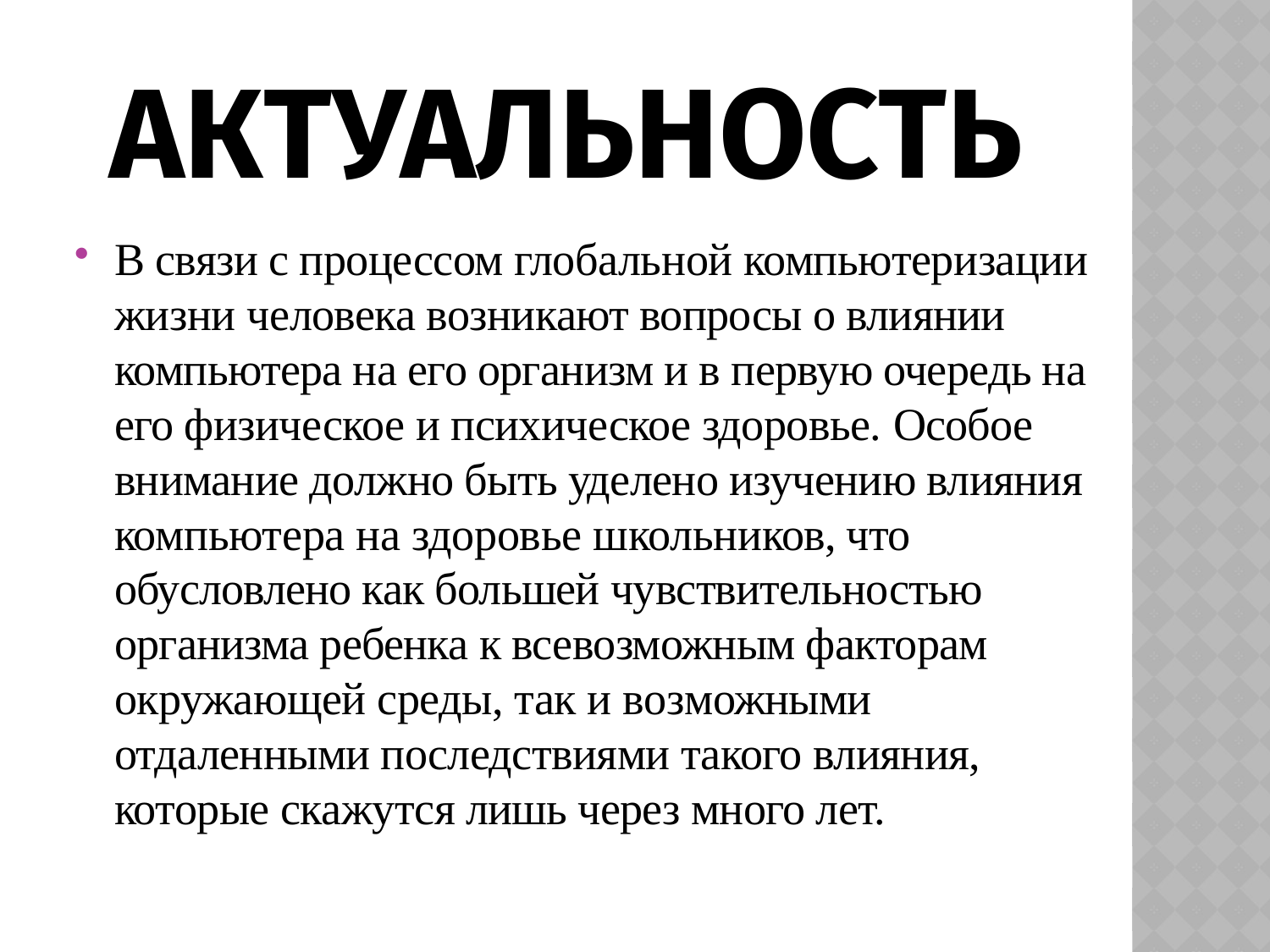

# Актуальность
В связи с процессом глобаль­ной компьютеризации жизни че­ловека возникают вопросы о вли­янии компьютера на его организм и в первую очередь на его физи­ческое и психическое здоровье. Особое внимание должно быть уделено изучению влияния ком­пьютера на здоровье школьни­ков, что обусловлено как большей чувствительностью организма ре­бенка к всевозможным факторам окружающей среды, так и воз­можными отдаленными последс­твиями такого влияния, которые скажутся лишь через много лет.